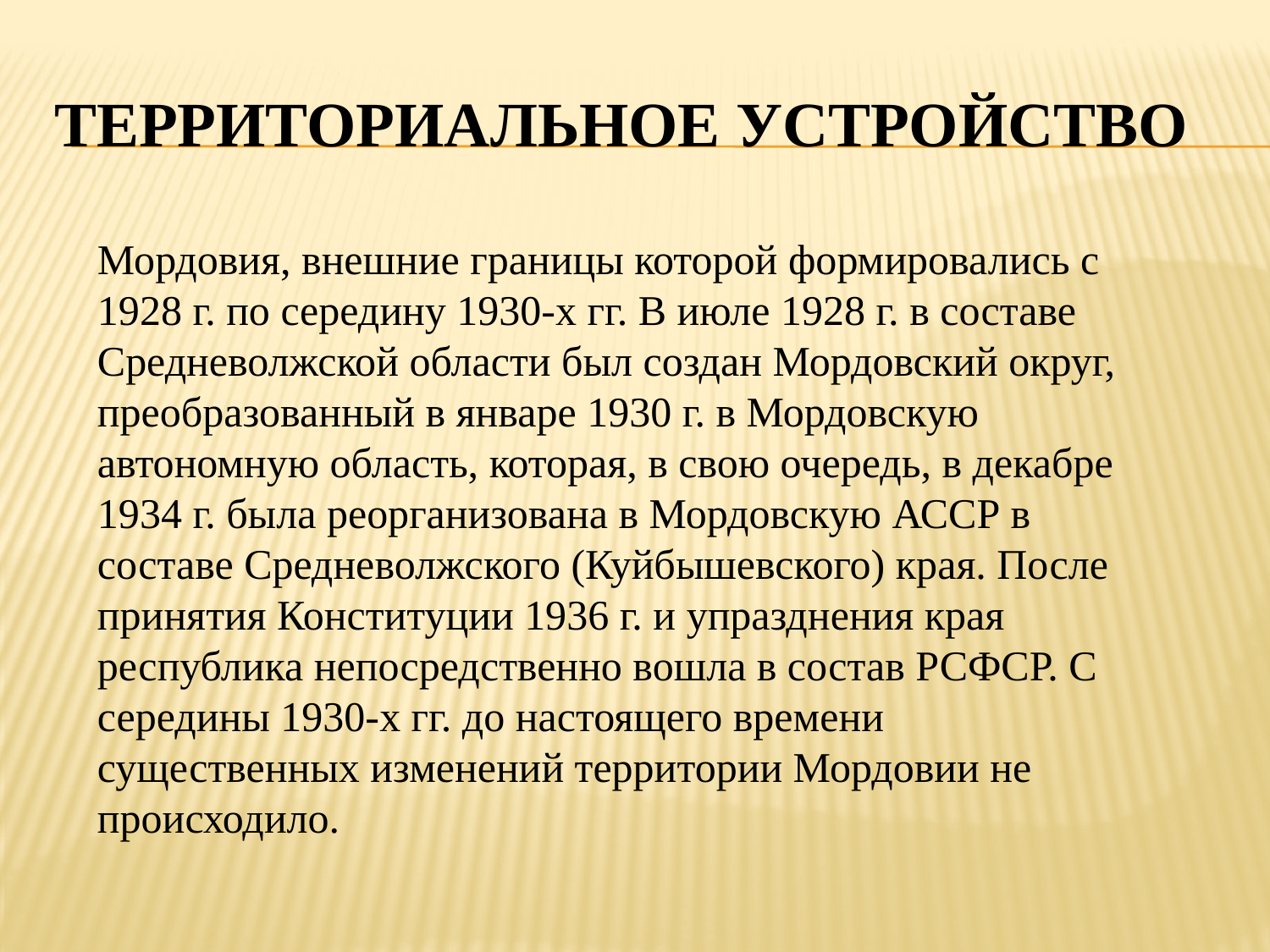

# Территориальное устройство
Мордовия, внешние границы которой формировались с 1928 г. по середину 1930-х гг. В июле 1928 г. в составе Средневолжской области был создан Мордовский округ, преобразованный в январе 1930 г. в Мордовскую автономную область, которая, в свою очередь, в декабре 1934 г. была реорганизована в Мордовскую АССР в составе Средневолжского (Куйбышевского) края. После принятия Конституции 1936 г. и упразднения края республика непосредственно вошла в состав РСФСР. С середины 1930-х гг. до настоящего времени существенных изменений территории Мордовии не происходило.